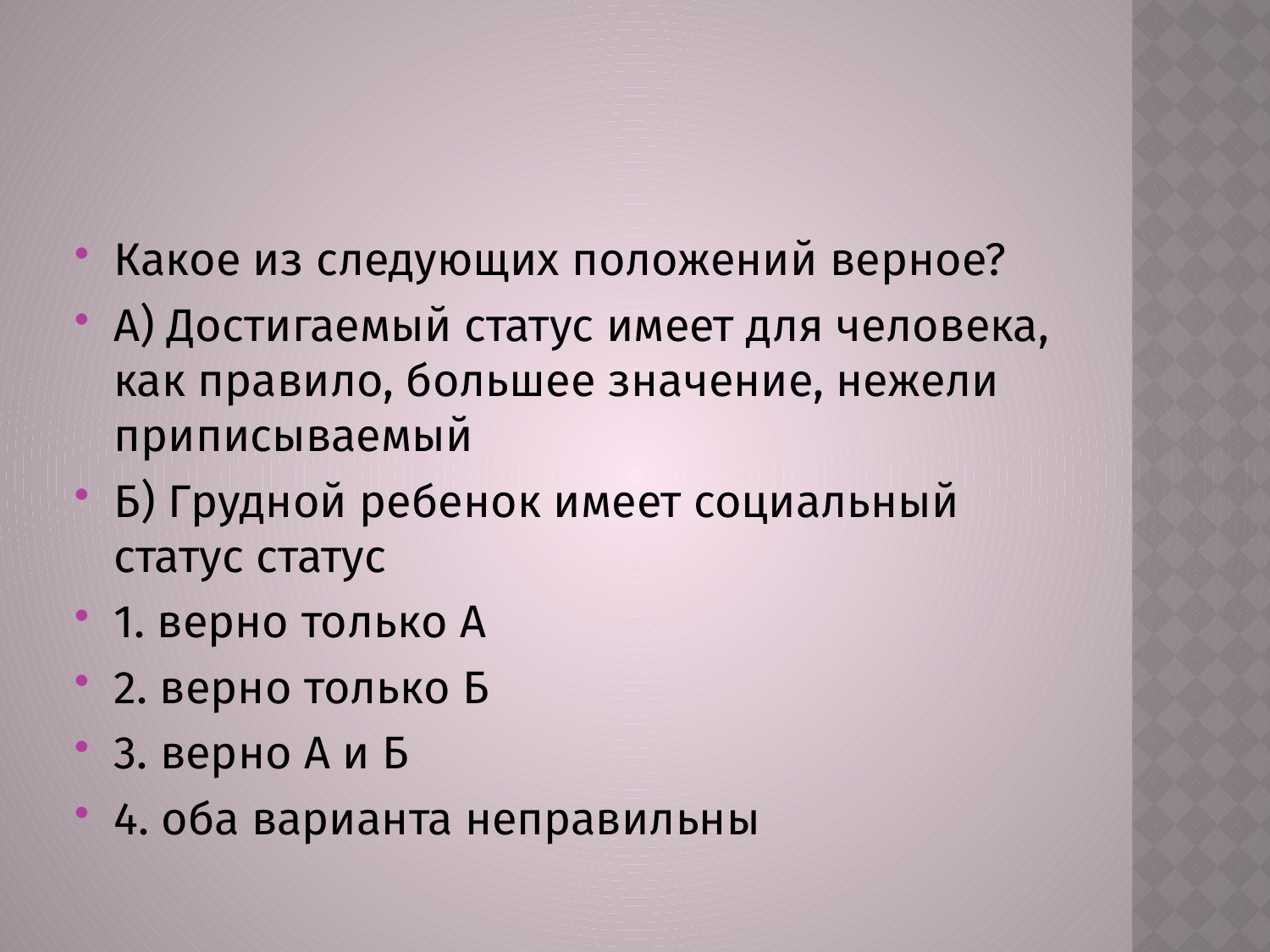

#
Какое из следующих положений верное?
А) Достигаемый статус имеет для человека, как правило, большее значение, нежели приписываемый
Б) Грудной ребенок имеет социальный статус статус
1. верно только А
2. верно только Б
3. верно А и Б
4. оба варианта неправильны